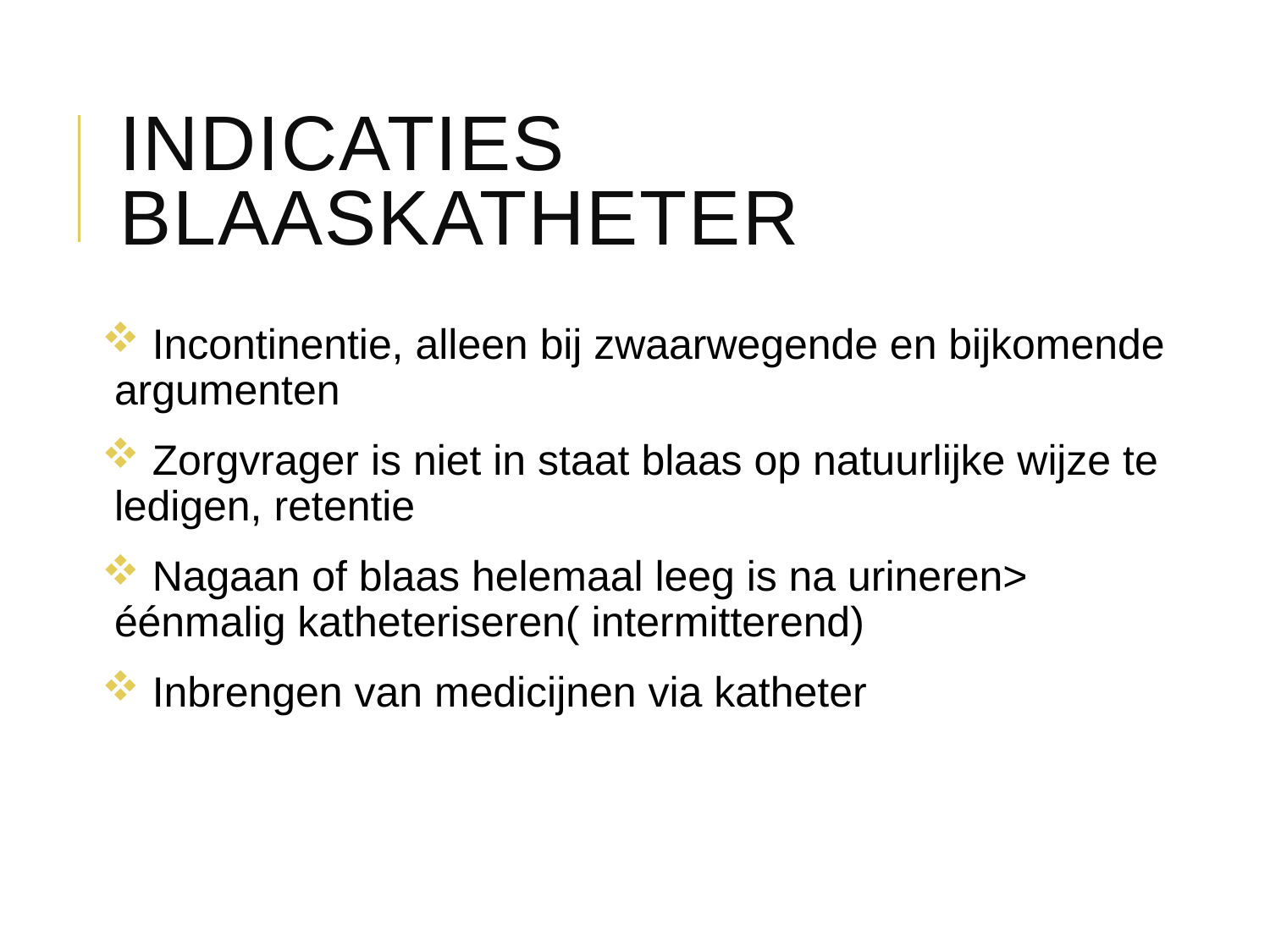

# Indicaties blaaskatheter
 Incontinentie, alleen bij zwaarwegende en bijkomende argumenten
 Zorgvrager is niet in staat blaas op natuurlijke wijze te ledigen, retentie
 Nagaan of blaas helemaal leeg is na urineren> éénmalig katheteriseren( intermitterend)
 Inbrengen van medicijnen via katheter